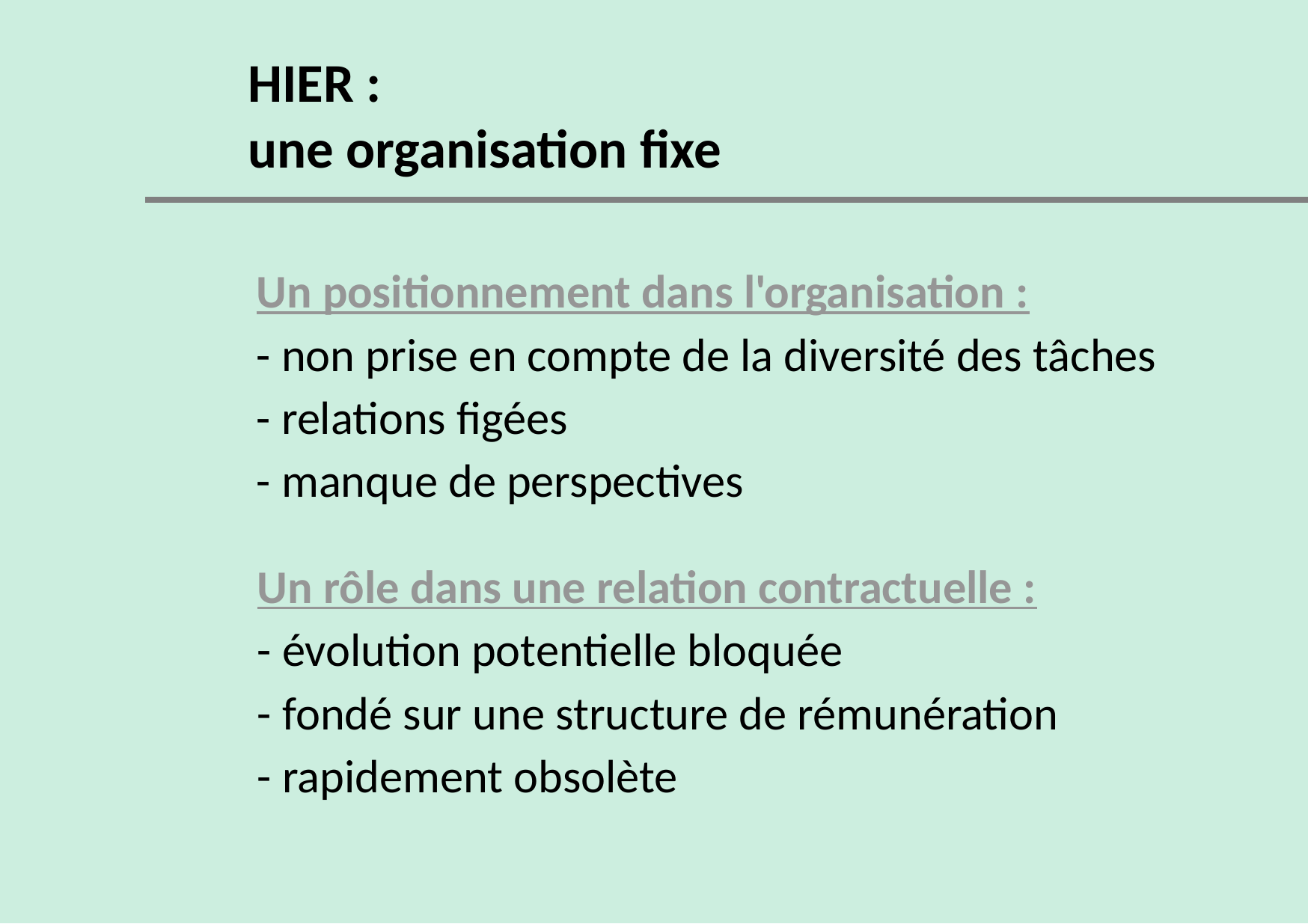

HIER :
une organisation fixe

Un positionnement dans l'organisation :
- non prise en compte de la diversité des tâches
- relations figées
- manque de perspectives
Un rôle dans une relation contractuelle :
- évolution potentielle bloquée
- fondé sur une structure de rémunération
- rapidement obsolète